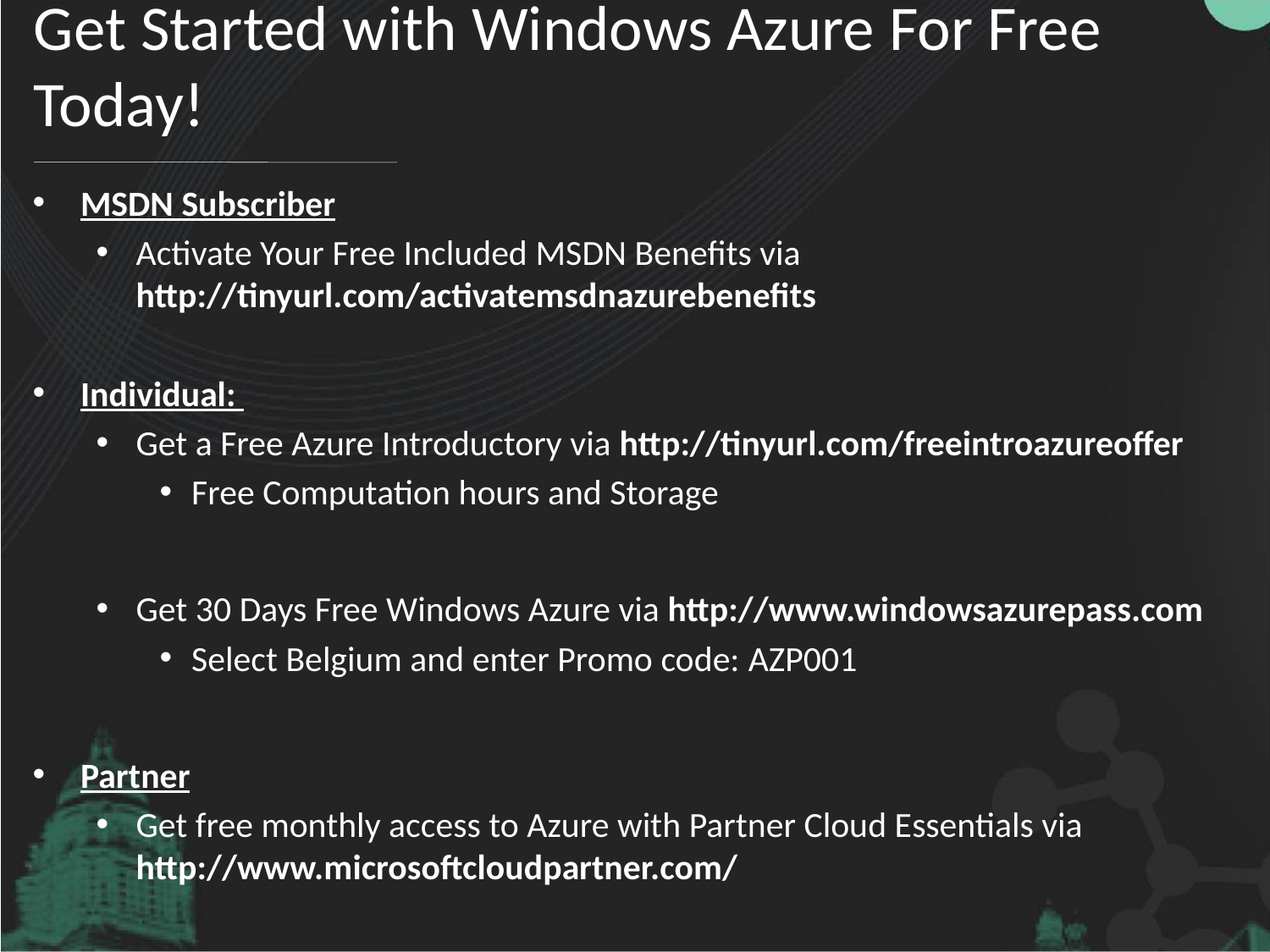

# Get Started with Windows Azure For Free Today!
MSDN Subscriber
Activate Your Free Included MSDN Benefits via http://tinyurl.com/activatemsdnazurebenefits

Individual:
Get a Free Azure Introductory via http://tinyurl.com/freeintroazureoffer
Free Computation hours and Storage

Get 30 Days Free Windows Azure via http://www.windowsazurepass.com
Select Belgium and enter Promo code: AZP001

Partner
Get free monthly access to Azure with Partner Cloud Essentials via http://www.microsoftcloudpartner.com/